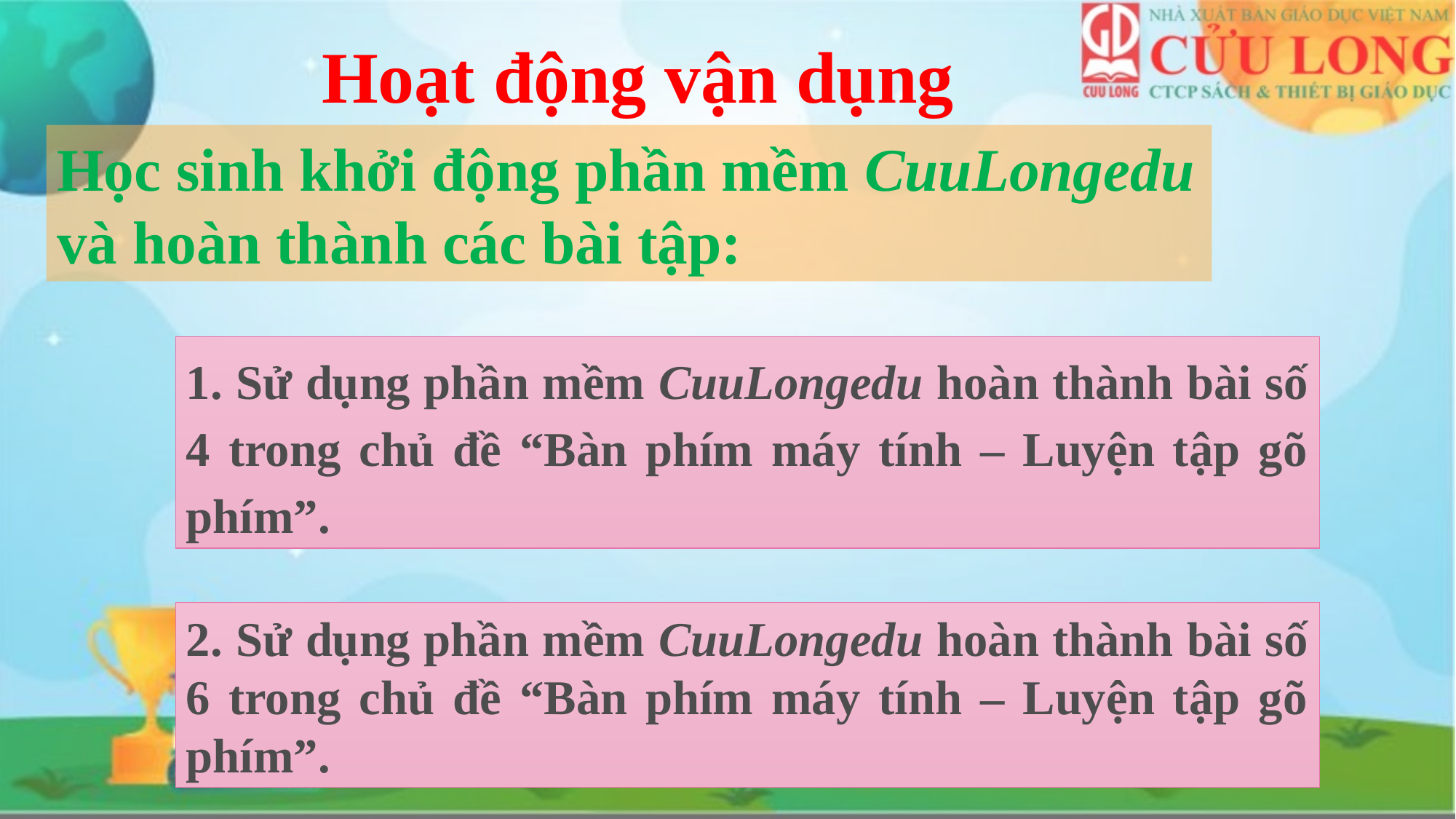

# Hoạt động vận dụng
Học sinh khởi động phần mềm CuuLongedu và hoàn thành các bài tập:
1. Sử dụng phần mềm CuuLongedu hoàn thành bài số 4 trong chủ đề “Bàn phím máy tính – Luyện tập gõ phím”.
2. Sử dụng phần mềm CuuLongedu hoàn thành bài số 6 trong chủ đề “Bàn phím máy tính – Luyện tập gõ phím”.